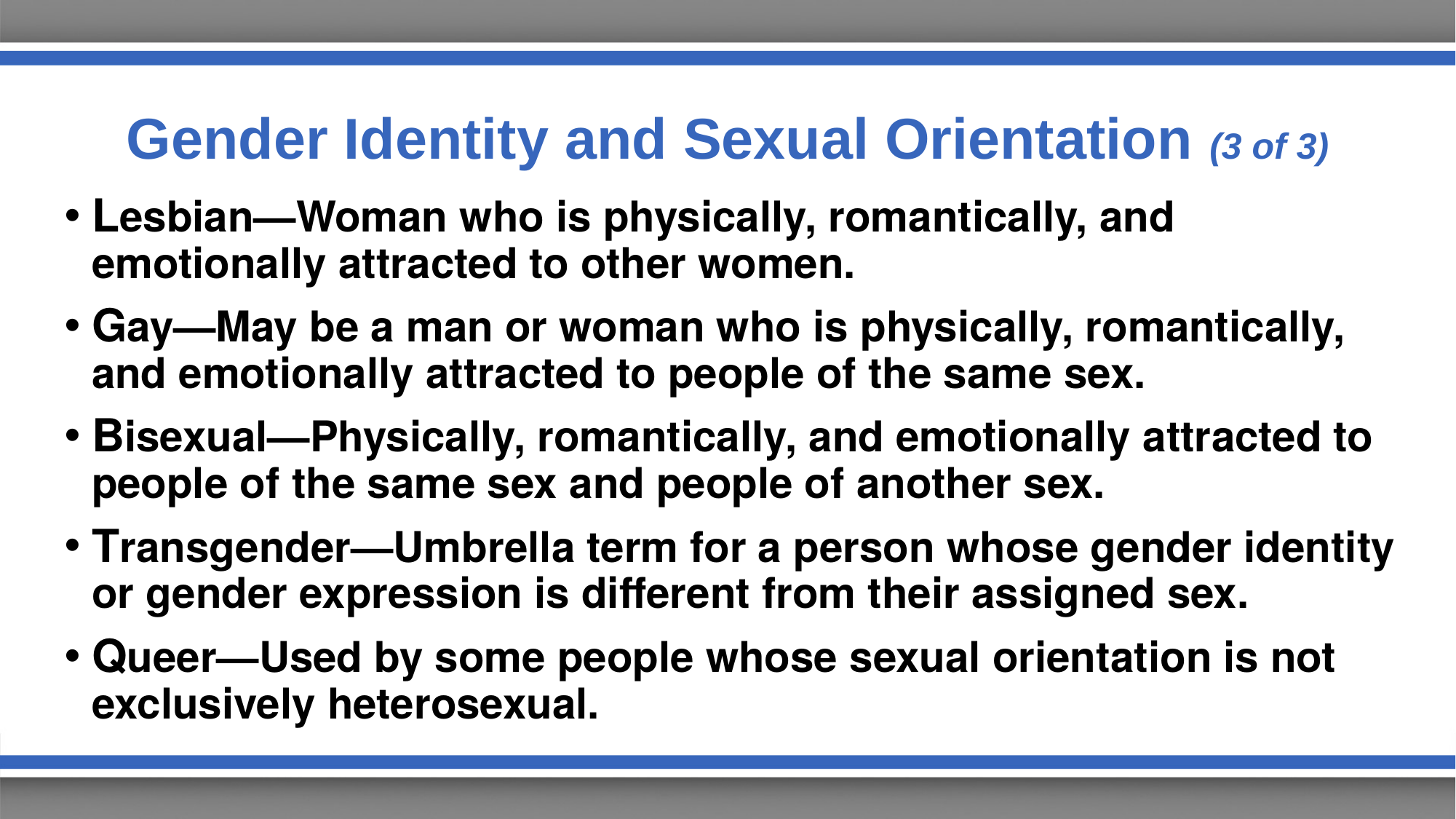

# Gender Identity and Sexual Orientation (3 of 3)
Lesbian—Woman who is physically, romantically, and emotionally attracted to other women.
Gay—May be a man or woman who is physically, romantically, and emotionally attracted to people of the same sex.
Bisexual—Physically, romantically, and emotionally attracted to people of the same sex and people of another sex.
Transgender—Umbrella term for a person whose gender identity or gender expression is different from their assigned sex.
Queer—Used by some people whose sexual orientation is not exclusively heterosexual.